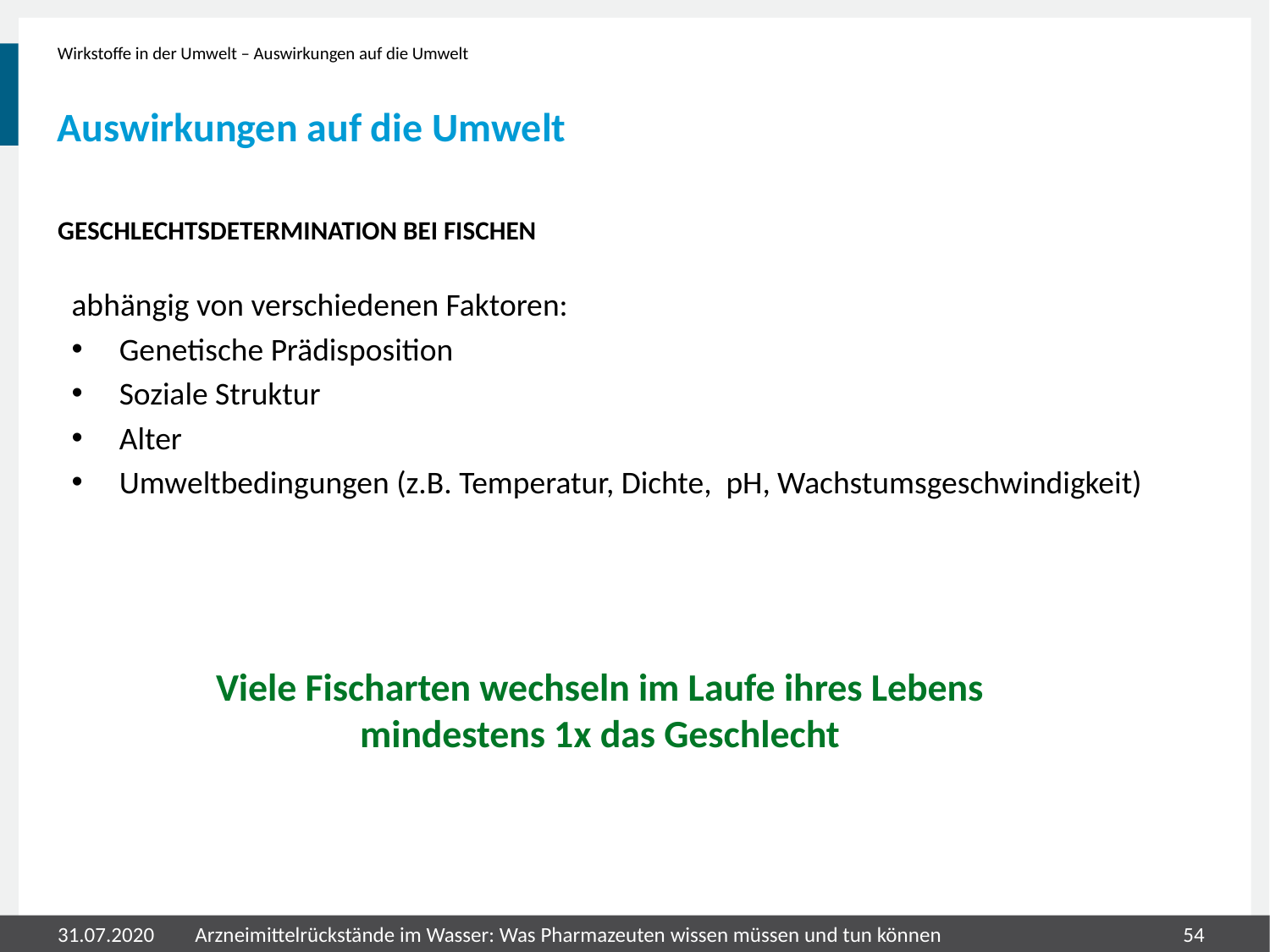

Wirkstoffe in der Umwelt – Auswirkungen auf die Umwelt

# Auswirkungen auf die Umwelt
GESCHLECHTSDETERMINATION BEI FISCHEN
abhängig von verschiedenen Faktoren:
Genetische Prädisposition
Soziale Struktur
Alter
Umweltbedingungen (z.B. Temperatur, Dichte,  pH, Wachstumsgeschwindigkeit)
Viele Fischarten wechseln im Laufe ihres Lebens mindestens 1x das Geschlecht
31.07.2020
54
Arzneimittelrückstände im Wasser: Was Pharmazeuten wissen müssen und tun können